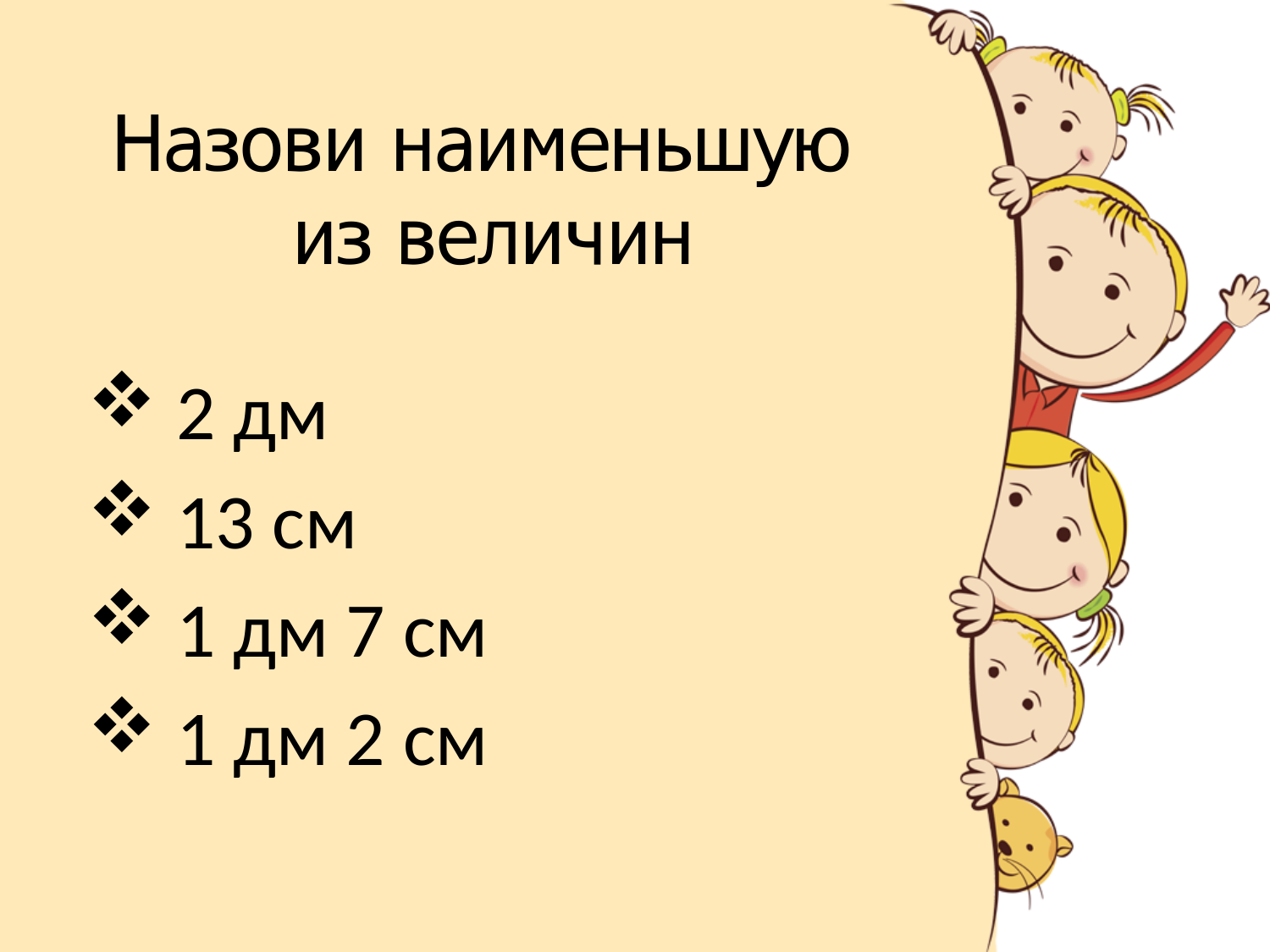

# Назови наименьшую из величин
 2 дм
 13 см
 1 дм 7 см
 1 дм 2 см